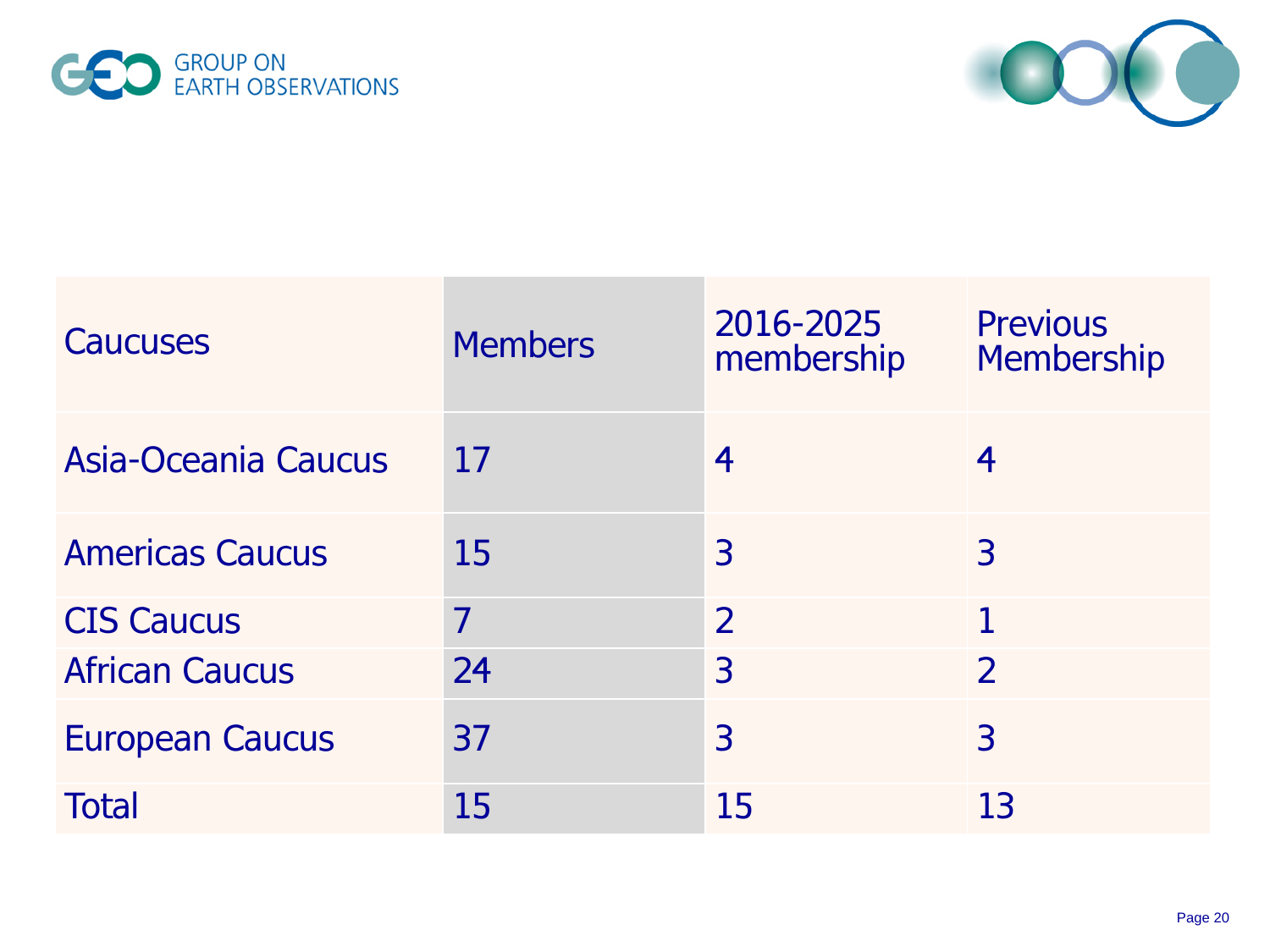

| Caucuses | Members | 2016-2025 membership | Previous Membership |
| --- | --- | --- | --- |
| Asia-Oceania Caucus | 17 | 4 | 4 |
| Americas Caucus | 15 | 3 | 3 |
| CIS Caucus | 7 | 2 | 1 |
| African Caucus | 24 | 3 | 2 |
| European Caucus | 37 | 3 | 3 |
| Total | 15 | 15 | 13 |